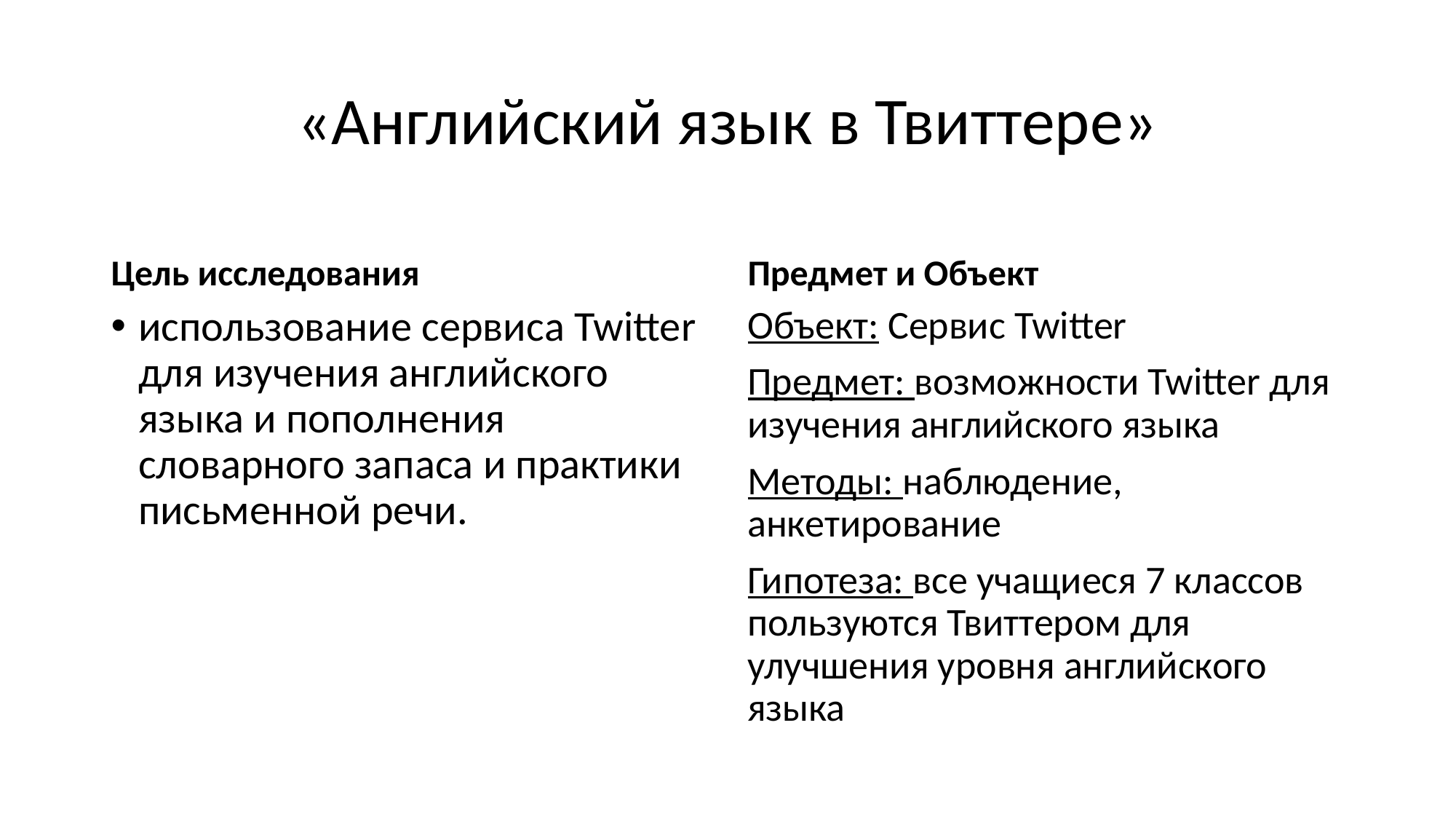

# «Английский язык в Твиттере»
Цель исследования
Предмет и Объект
использование сервиса Twitter для изучения английского языка и пополнения словарного запаса и практики письменной речи.

Объект: Сервис Twitter
Предмет: возможности Twitter для изучения английского языка
Методы: наблюдение, анкетирование
Гипотеза: все учащиеся 7 классов пользуются Твиттером для улучшения уровня английского языка